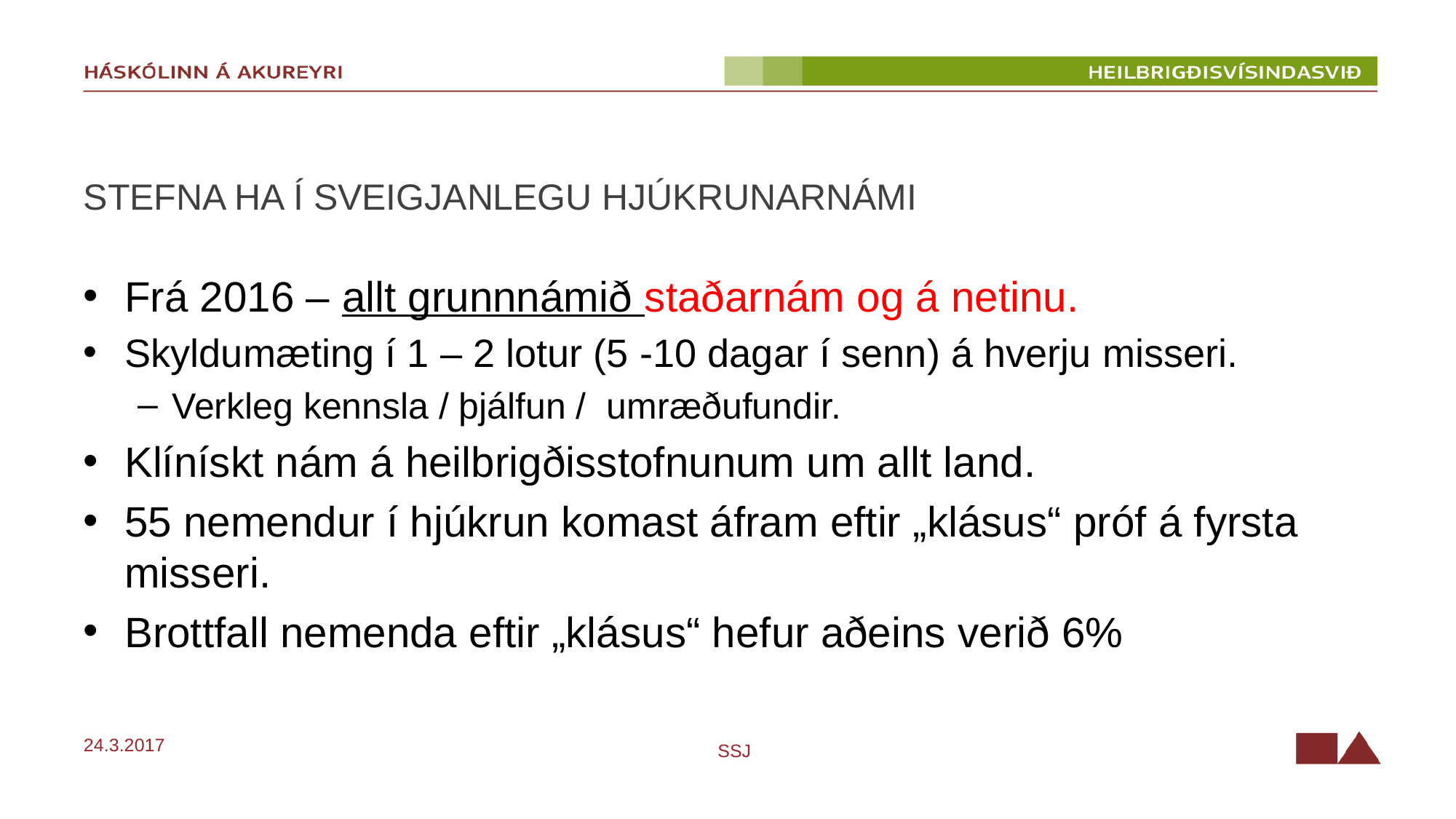

# Stefna HA í sveigjanlegu hjúkrunarnámi
Frá 2016 – allt grunnnámið staðarnám og á netinu.
Skyldumæting í 1 – 2 lotur (5 -10 dagar í senn) á hverju misseri.
Verkleg kennsla / þjálfun /  umræðufundir.
Klínískt nám á heilbrigðisstofnunum um allt land.
55 nemendur í hjúkrun komast áfram eftir „klásus“ próf á fyrsta misseri.
Brottfall nemenda eftir „klásus“ hefur aðeins verið 6%
24.3.2017
SSJ